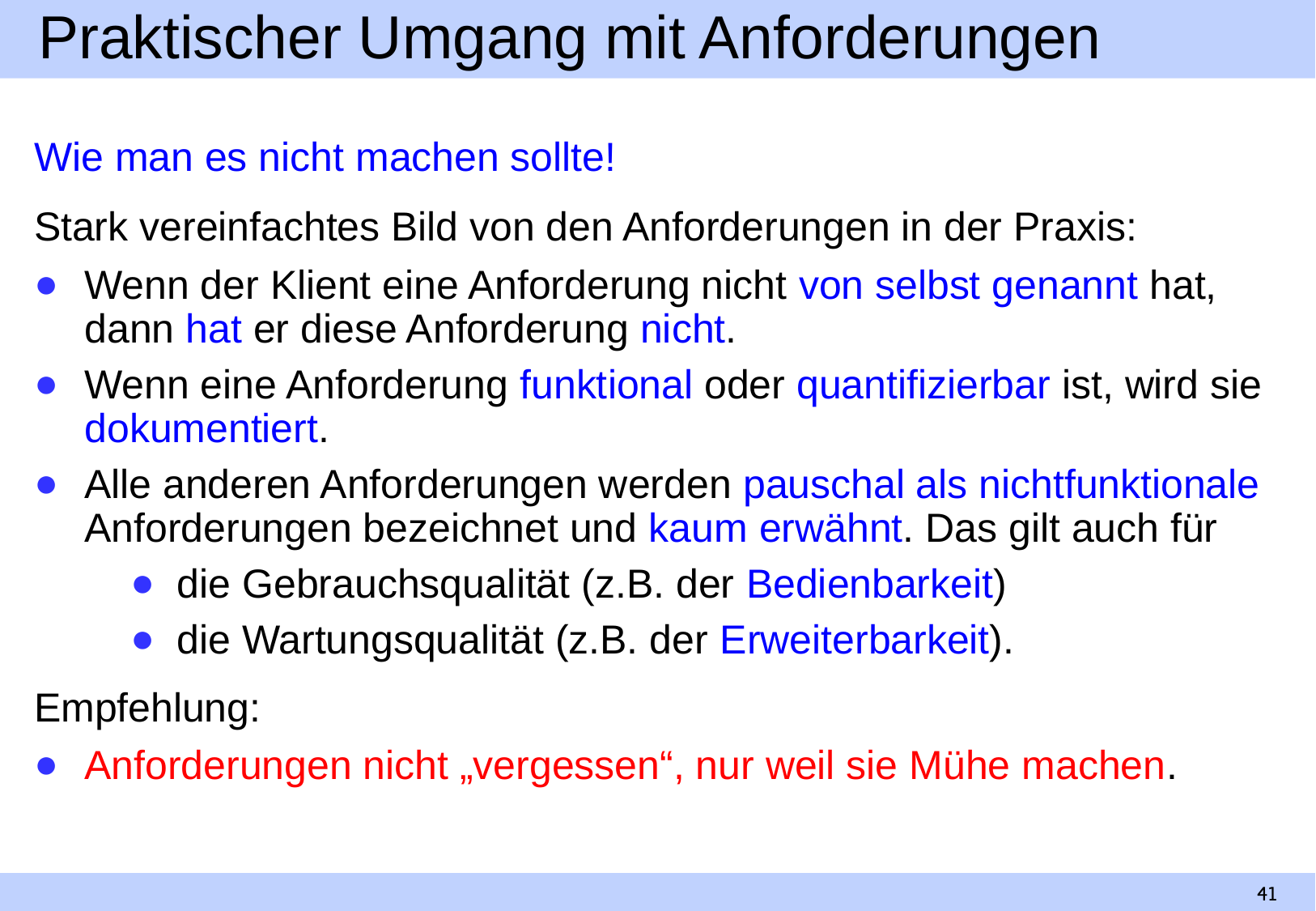

# Praktischer Umgang mit Anforderungen
Wie man es nicht machen sollte!
Stark vereinfachtes Bild von den Anforderungen in der Praxis:
Wenn der Klient eine Anforderung nicht von selbst genannt hat, dann hat er diese Anforderung nicht.
Wenn eine Anforderung funktional oder quantifizierbar ist, wird sie dokumentiert.
Alle anderen Anforderungen werden pauschal als nichtfunktionale Anforderungen bezeichnet und kaum erwähnt. Das gilt auch für
die Gebrauchsqualität (z.B. der Bedienbarkeit)
die Wartungsqualität (z.B. der Erweiterbarkeit).
Empfehlung:
Anforderungen nicht „vergessen“, nur weil sie Mühe machen.

41